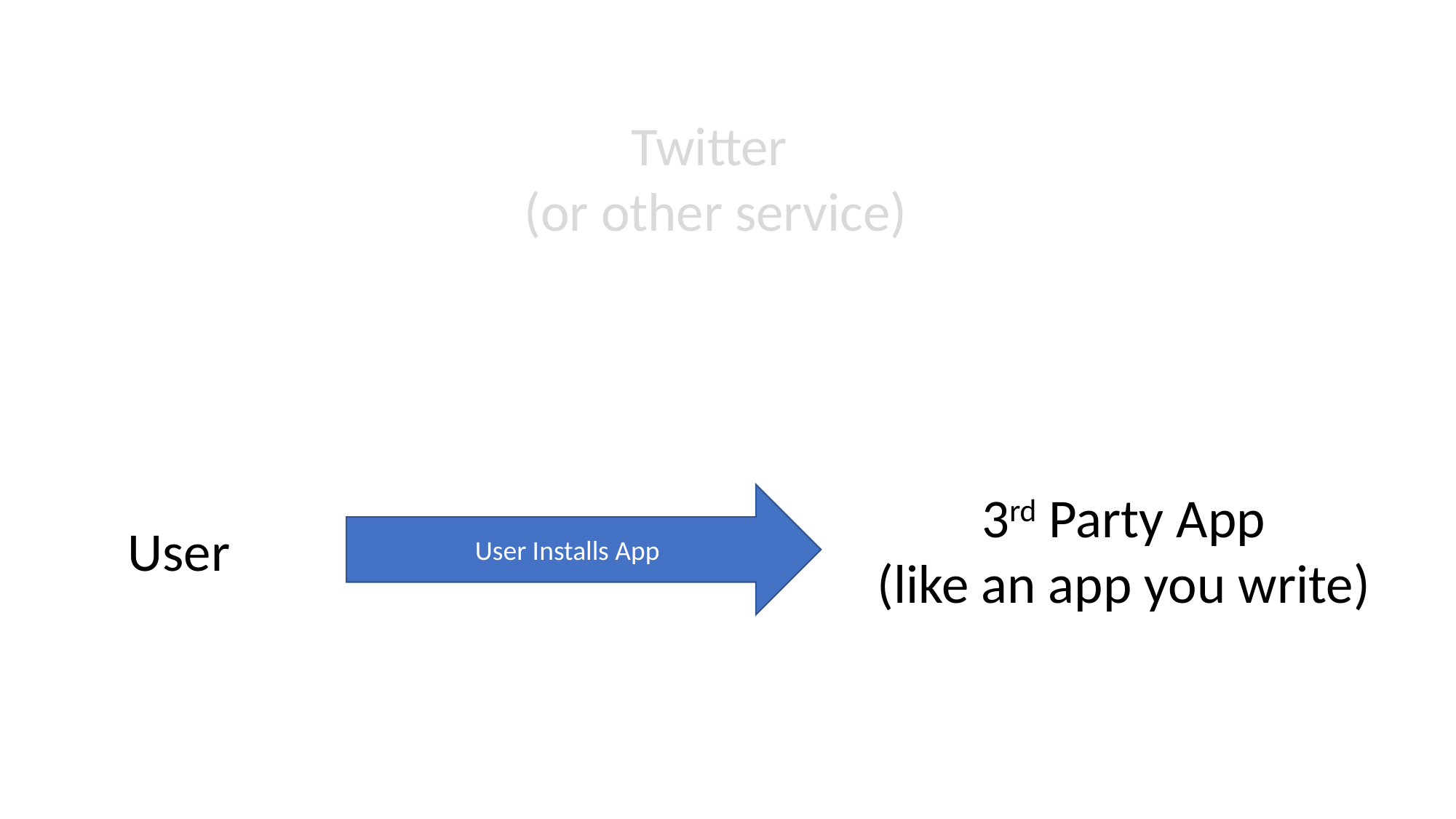

Twitter
(or other service)
3rd Party App
(like an app you write)
User Installs App
User